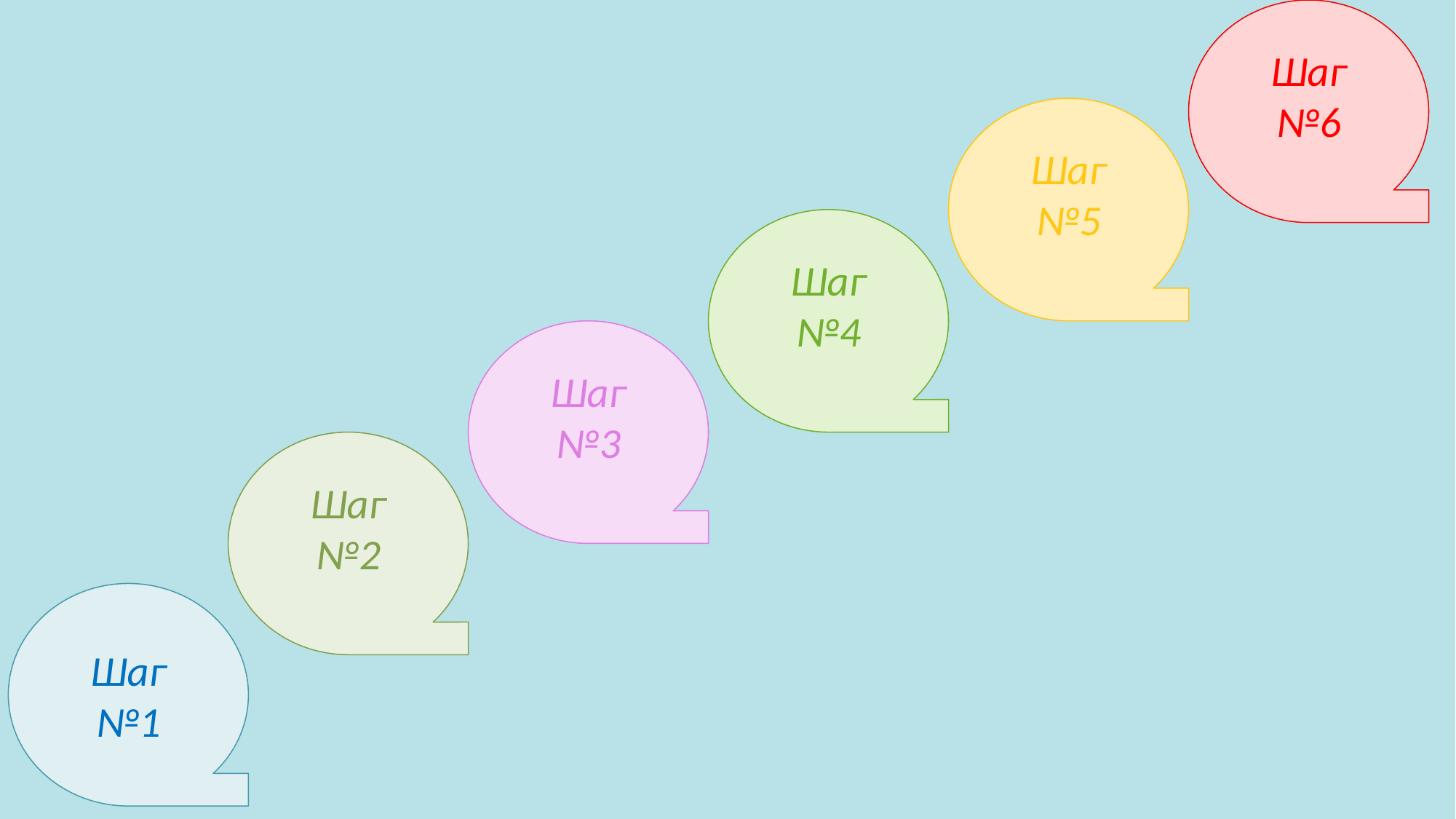

Шаг №6

Шаг №5

Шаг №4

Шаг №3

Шаг №2

Шаг №1